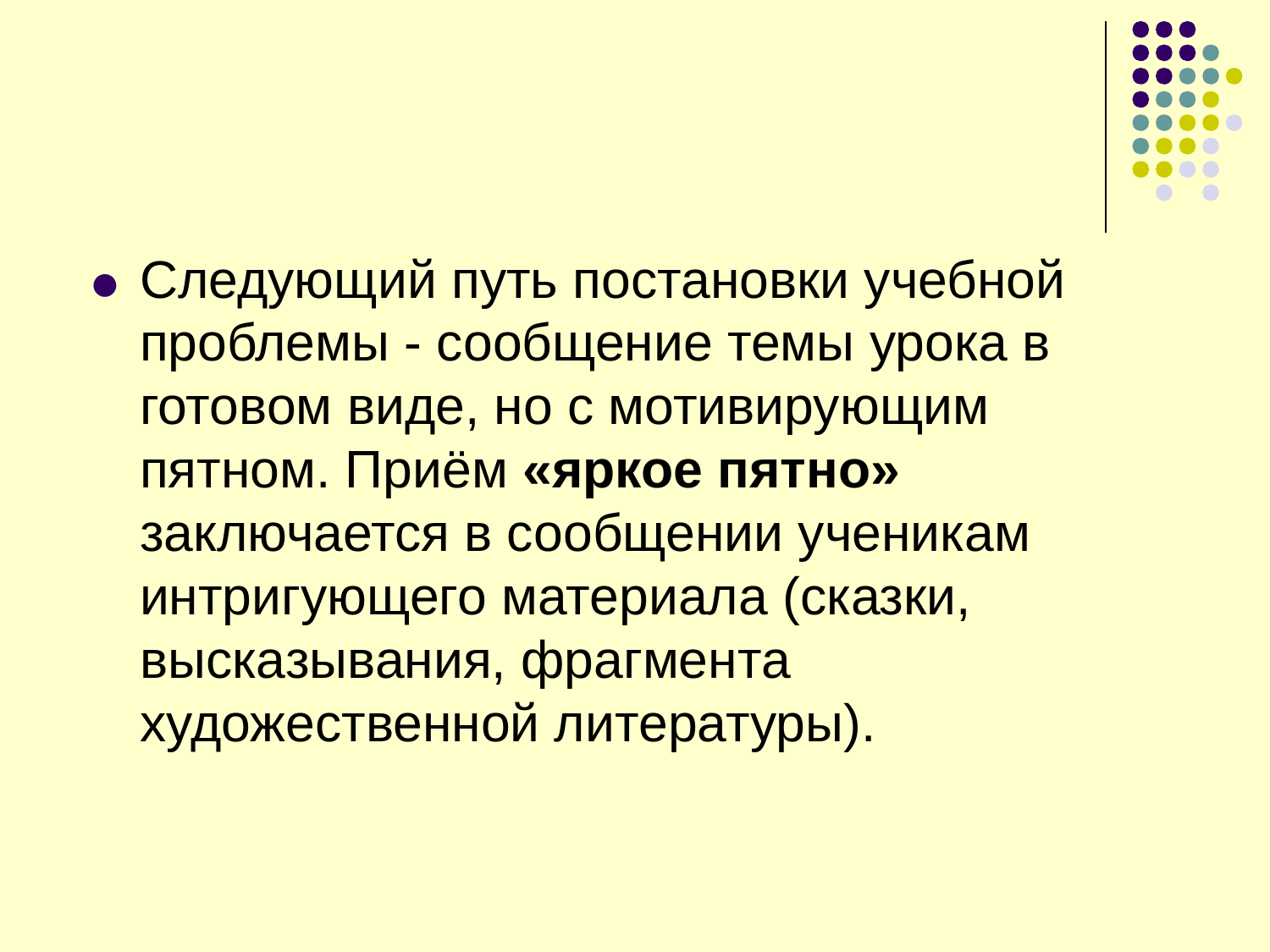

Следующий путь постановки учебной проблемы - сообщение темы урока в готовом виде, но с мотивирующим пятном. Приём «яркое пятно» заключается в сообщении ученикам интригующего материала (сказки, высказывания, фрагмента художественной литературы).